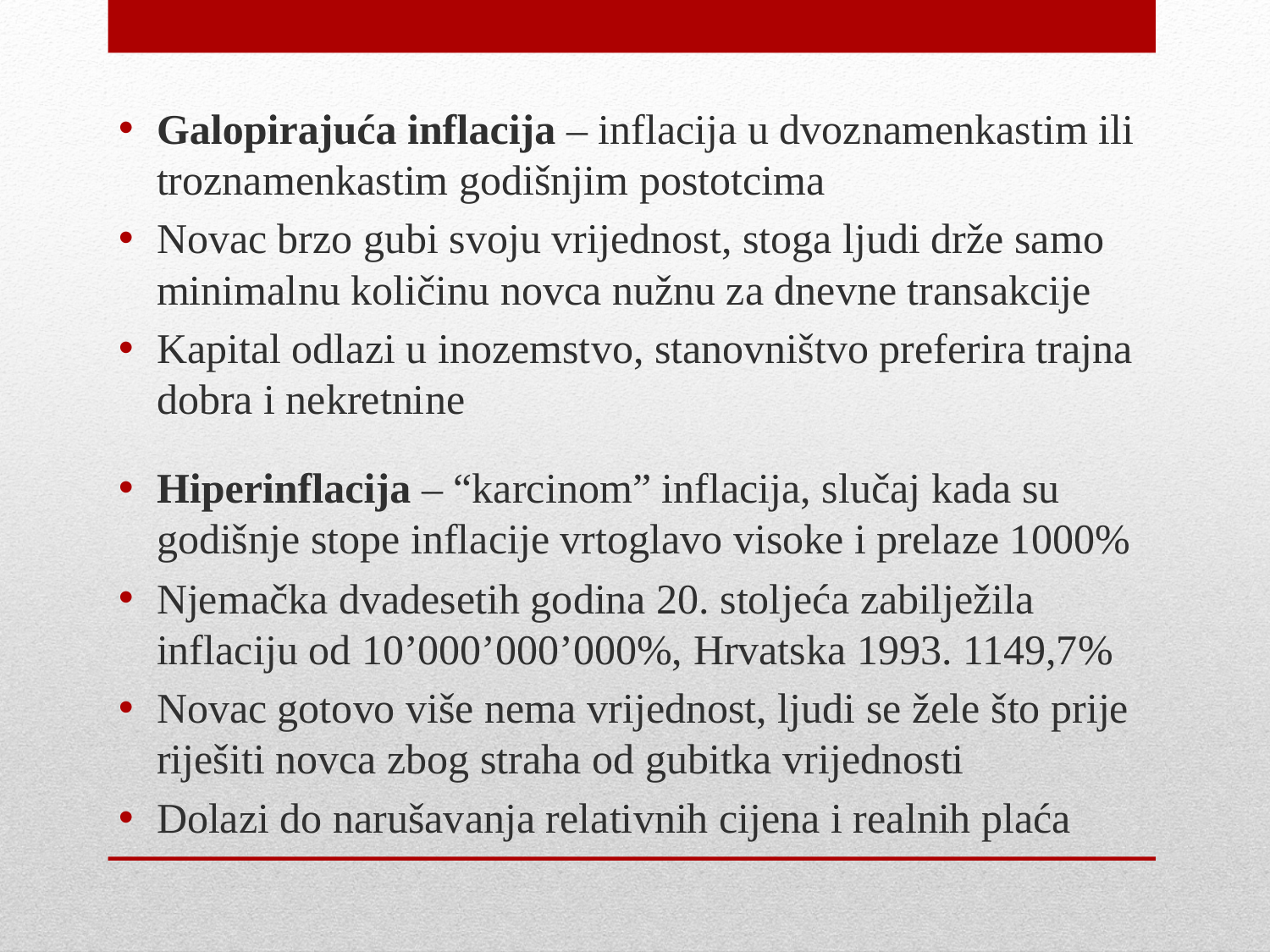

Galopirajuća inflacija – inflacija u dvoznamenkastim ili troznamenkastim godišnjim postotcima
Novac brzo gubi svoju vrijednost, stoga ljudi drže samo minimalnu količinu novca nužnu za dnevne transakcije
Kapital odlazi u inozemstvo, stanovništvo preferira trajna dobra i nekretnine

Hiperinflacija – “karcinom” inflacija, slučaj kada su godišnje stope inflacije vrtoglavo visoke i prelaze 1000%
Njemačka dvadesetih godina 20. stoljeća zabilježila inflaciju od 10’000’000’000%, Hrvatska 1993. 1149,7%
Novac gotovo više nema vrijednost, ljudi se žele što prije riješiti novca zbog straha od gubitka vrijednosti
Dolazi do narušavanja relativnih cijena i realnih plaća